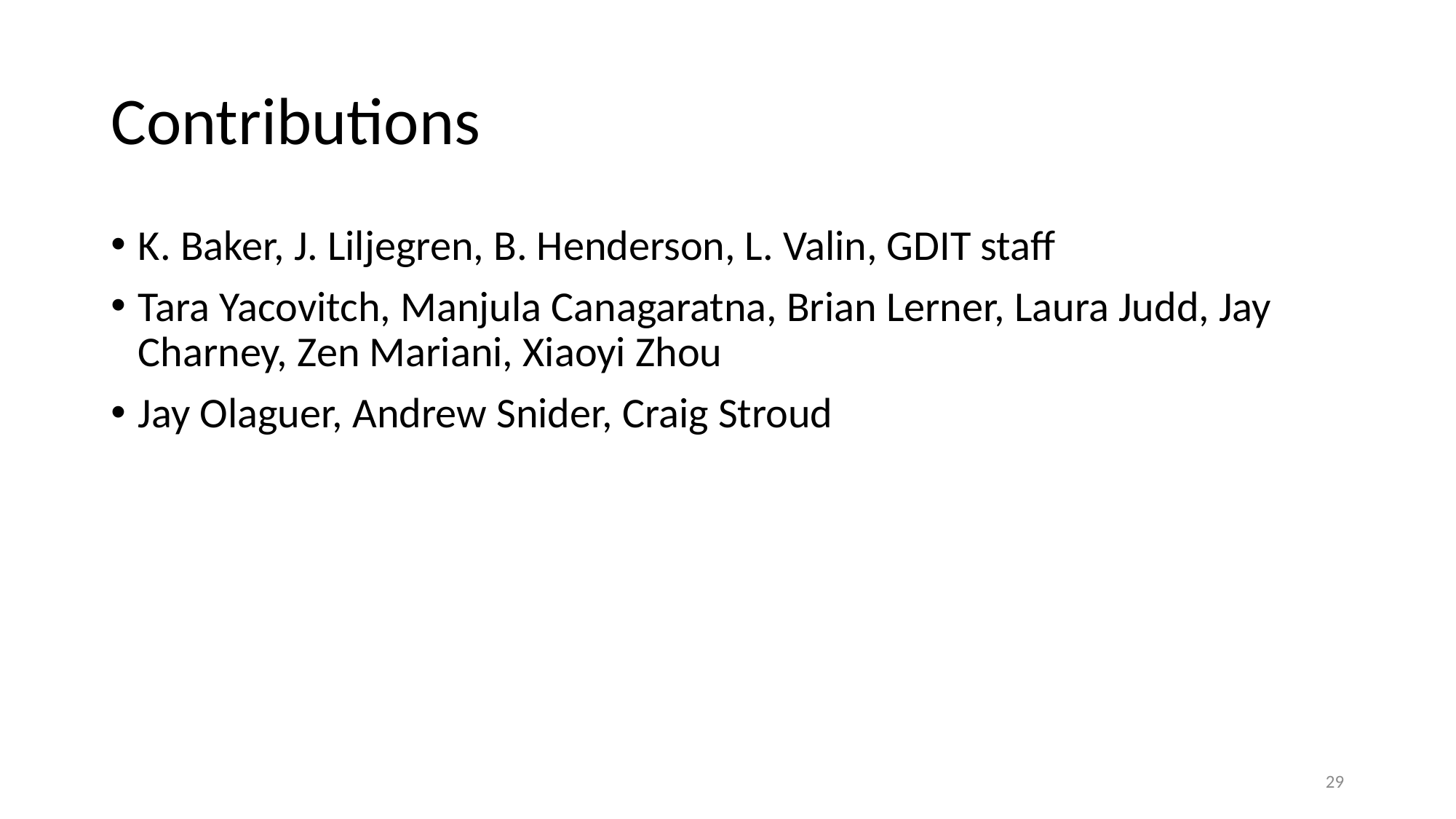

# Contributions
K. Baker, J. Liljegren, B. Henderson, L. Valin, GDIT staff
Tara Yacovitch, Manjula Canagaratna, Brian Lerner, Laura Judd, Jay Charney, Zen Mariani, Xiaoyi Zhou
Jay Olaguer, Andrew Snider, Craig Stroud

29